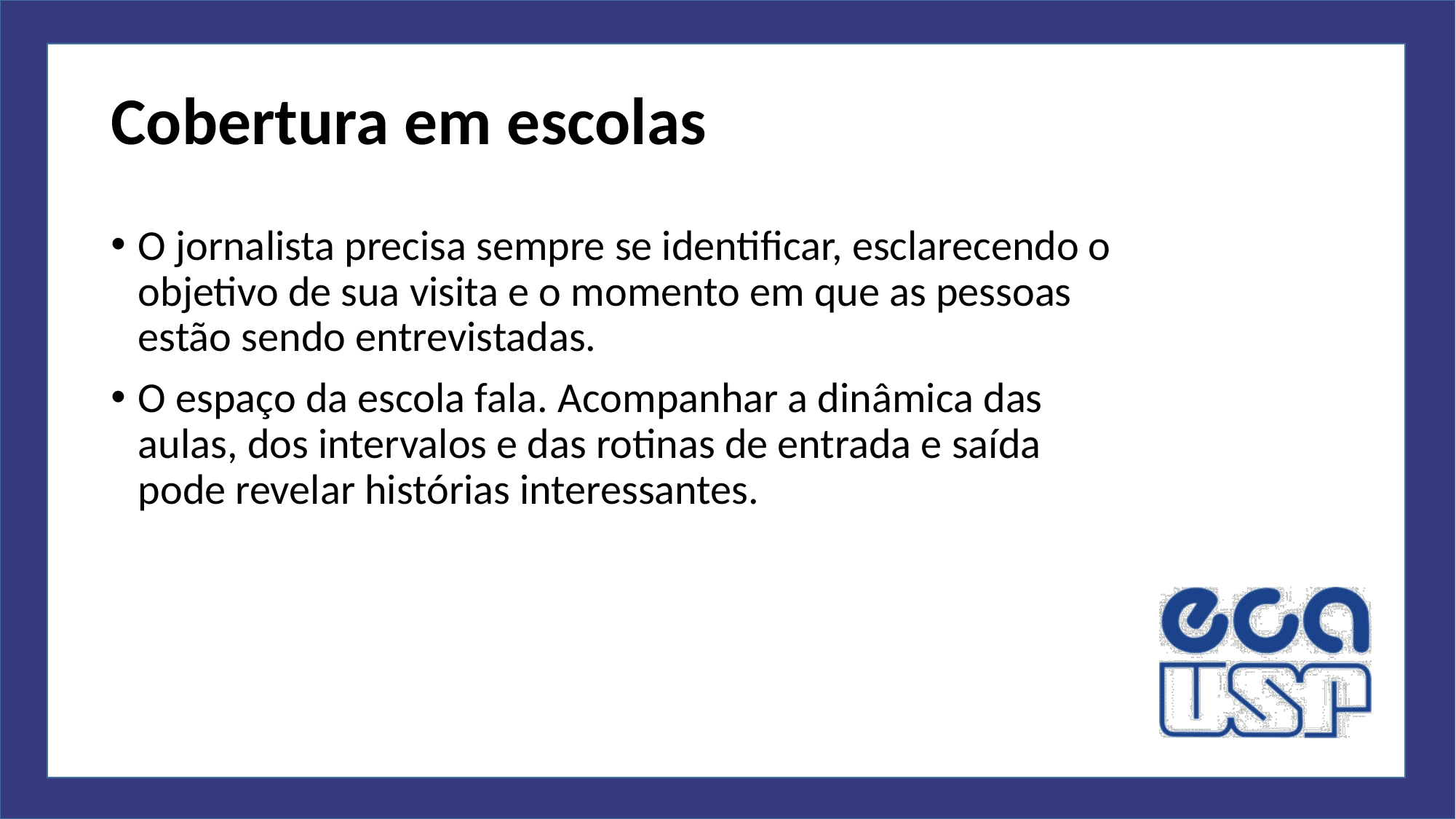

# Cobertura em escolas
O jornalista precisa sempre se identificar, esclarecendo o objetivo de sua visita e o momento em que as pessoas estão sendo entrevistadas.
O espaço da escola fala. Acompanhar a dinâmica das aulas, dos intervalos e das rotinas de entrada e saída pode revelar histórias interessantes.